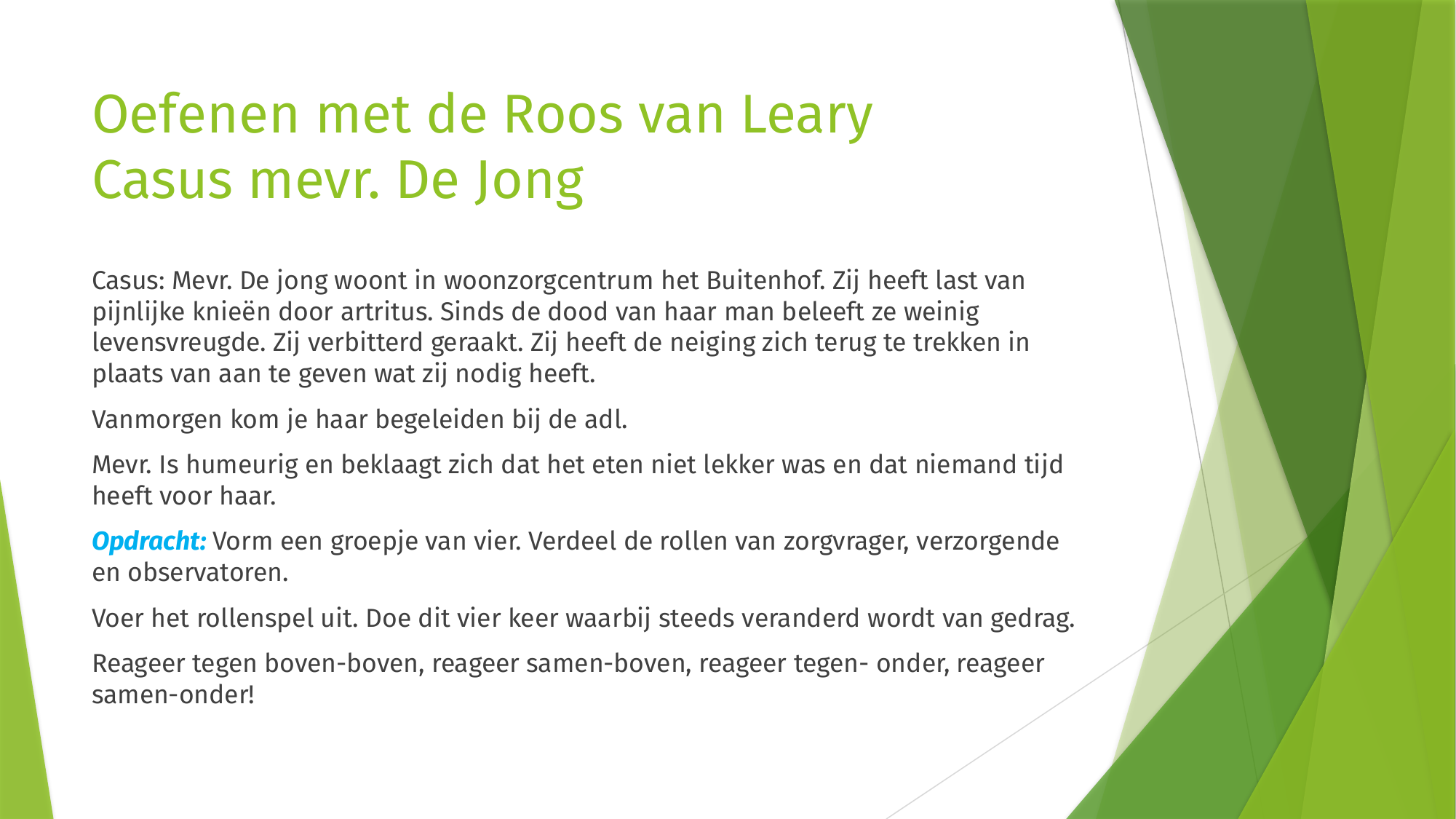

# Oefenen met de Roos van Leary Casus mevr. De Jong
Casus: Mevr. De jong woont in woonzorgcentrum het Buitenhof. Zij heeft last van pijnlijke knieën door artritus. Sinds de dood van haar man beleeft ze weinig levensvreugde. Zij verbitterd geraakt. Zij heeft de neiging zich terug te trekken in plaats van aan te geven wat zij nodig heeft.
Vanmorgen kom je haar begeleiden bij de adl.
Mevr. Is humeurig en beklaagt zich dat het eten niet lekker was en dat niemand tijd heeft voor haar.
Opdracht: Vorm een groepje van vier. Verdeel de rollen van zorgvrager, verzorgende en observatoren.
Voer het rollenspel uit. Doe dit vier keer waarbij steeds veranderd wordt van gedrag.
Reageer tegen boven-boven, reageer samen-boven, reageer tegen- onder, reageer samen-onder!